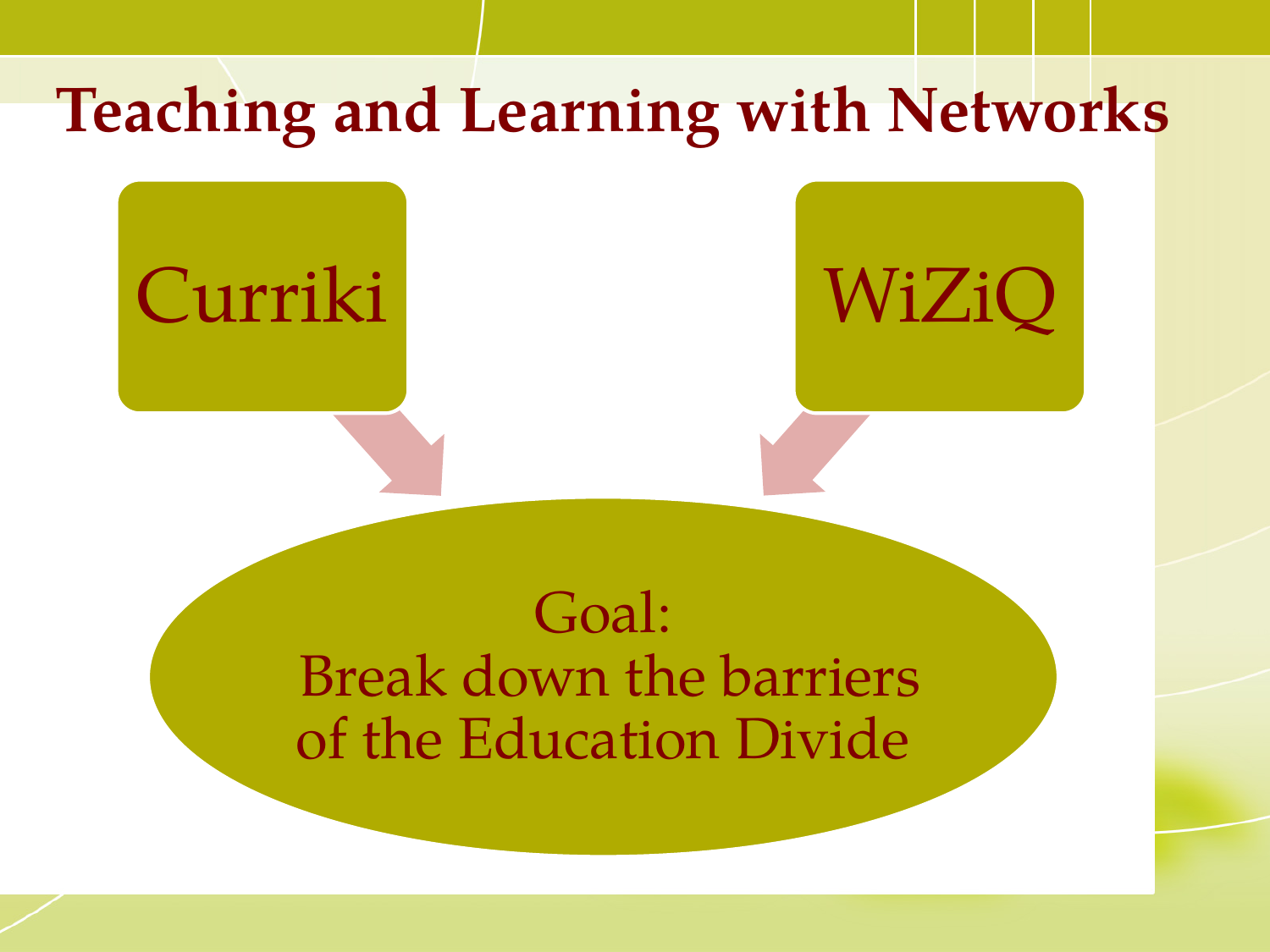

Teaching and Learning with Networks
Goal:
 Break down the barriers of the Education Divide
Curriki
WiZiQ